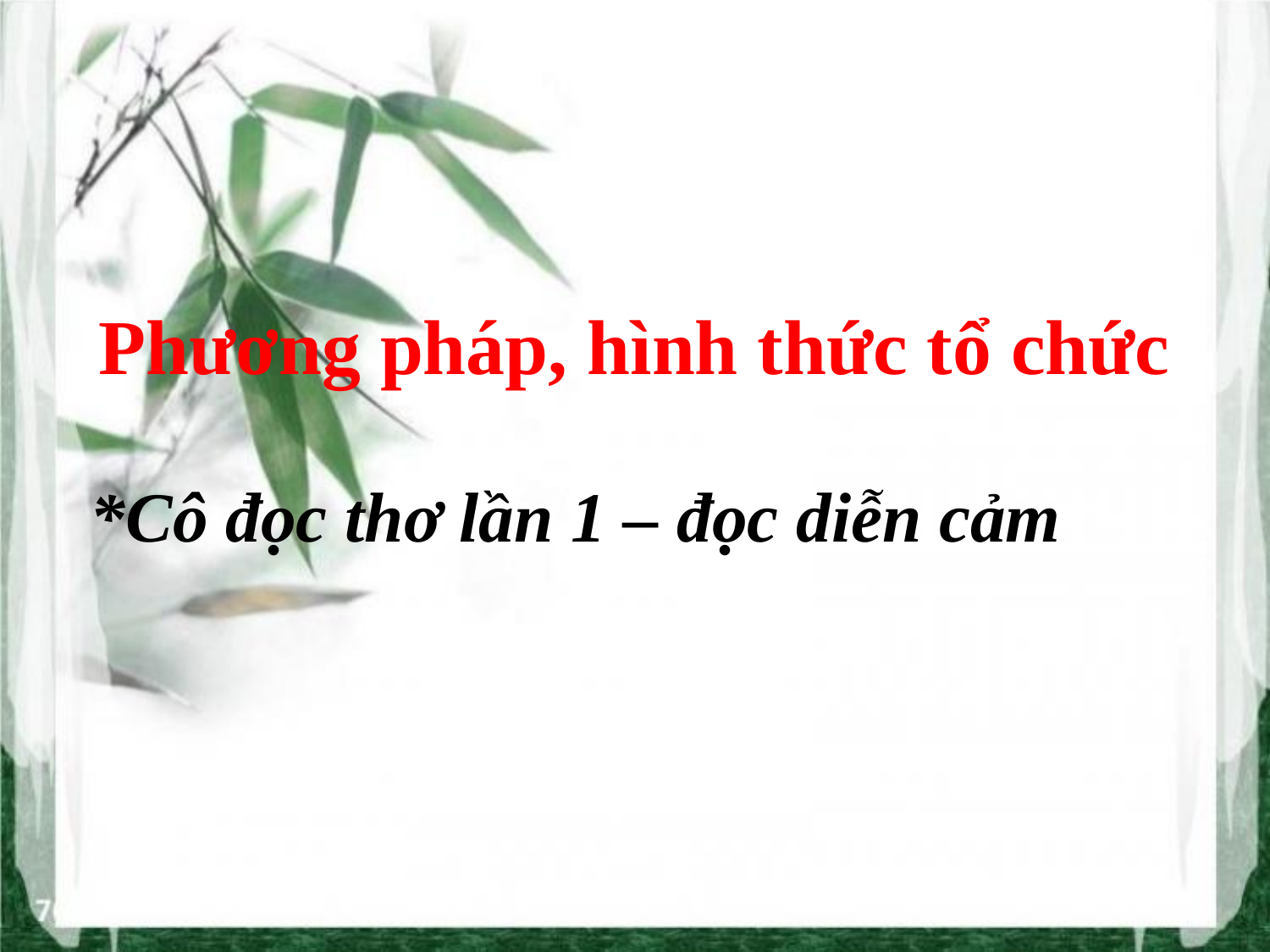

# Phương pháp, hình thức tổ chức
 *Cô đọc thơ lần 1 – đọc diễn cảm